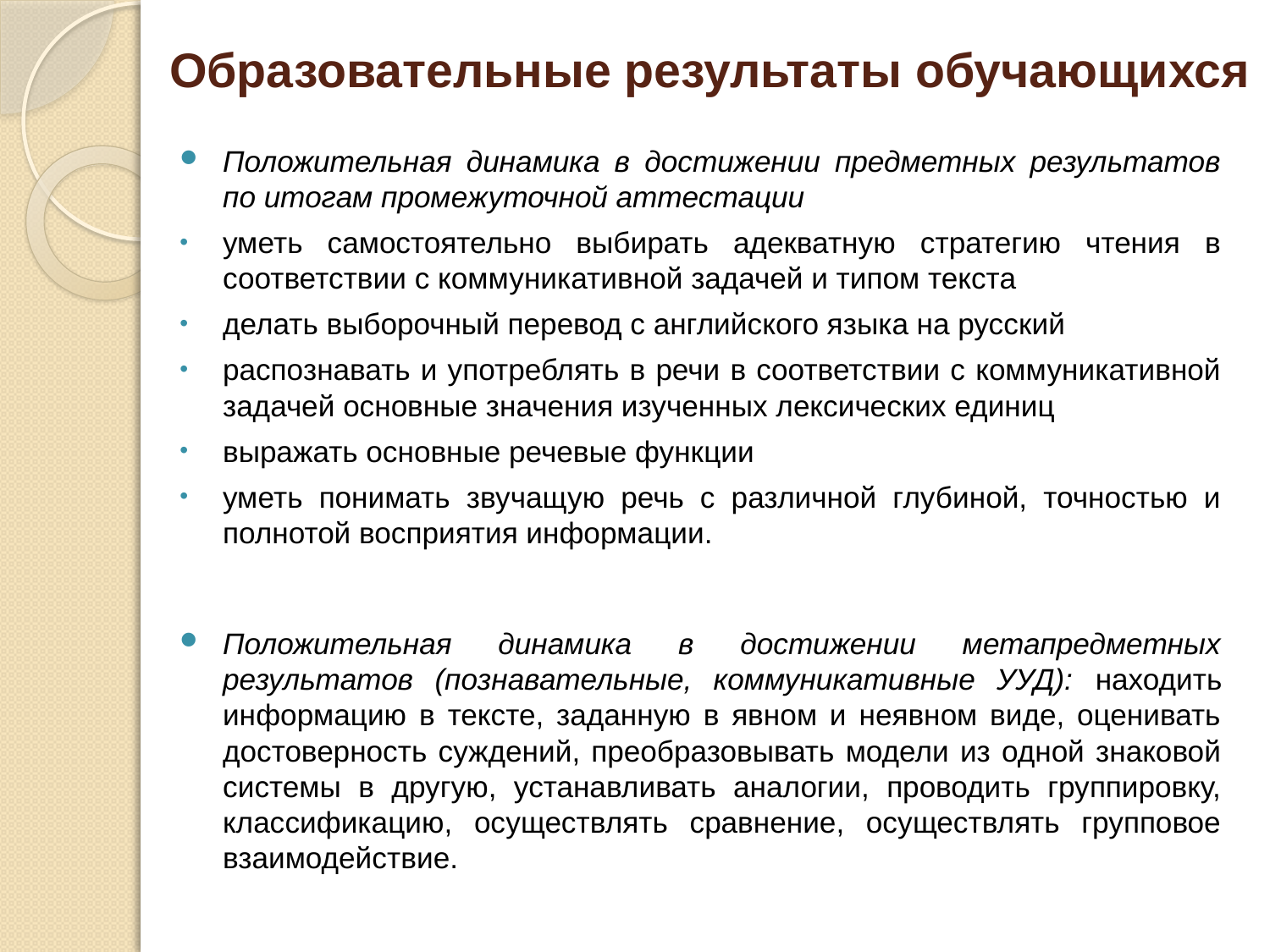

# Образовательные результаты обучающихся
Положительная динамика в достижении предметных результатов по итогам промежуточной аттестации
уметь самостоятельно выбирать адекватную стратегию чтения в соответствии с коммуникативной задачей и типом текста
делать выборочный перевод с английского языка на русский
распознавать и употреблять в речи в соответствии с коммуникативной задачей основные значения изученных лексических единиц
выражать основные речевые функции
уметь понимать звучащую речь с различной глубиной, точностью и полнотой восприятия информации.

Положительная динамика в достижении метапредметных результатов (познавательные, коммуникативные УУД): находить информацию в тексте, заданную в явном и неявном виде, оценивать достоверность суждений, преобразовывать модели из одной знаковой системы в другую, устанавливать аналогии, проводить группировку, классификацию, осуществлять сравнение, осуществлять групповое взаимодействие.